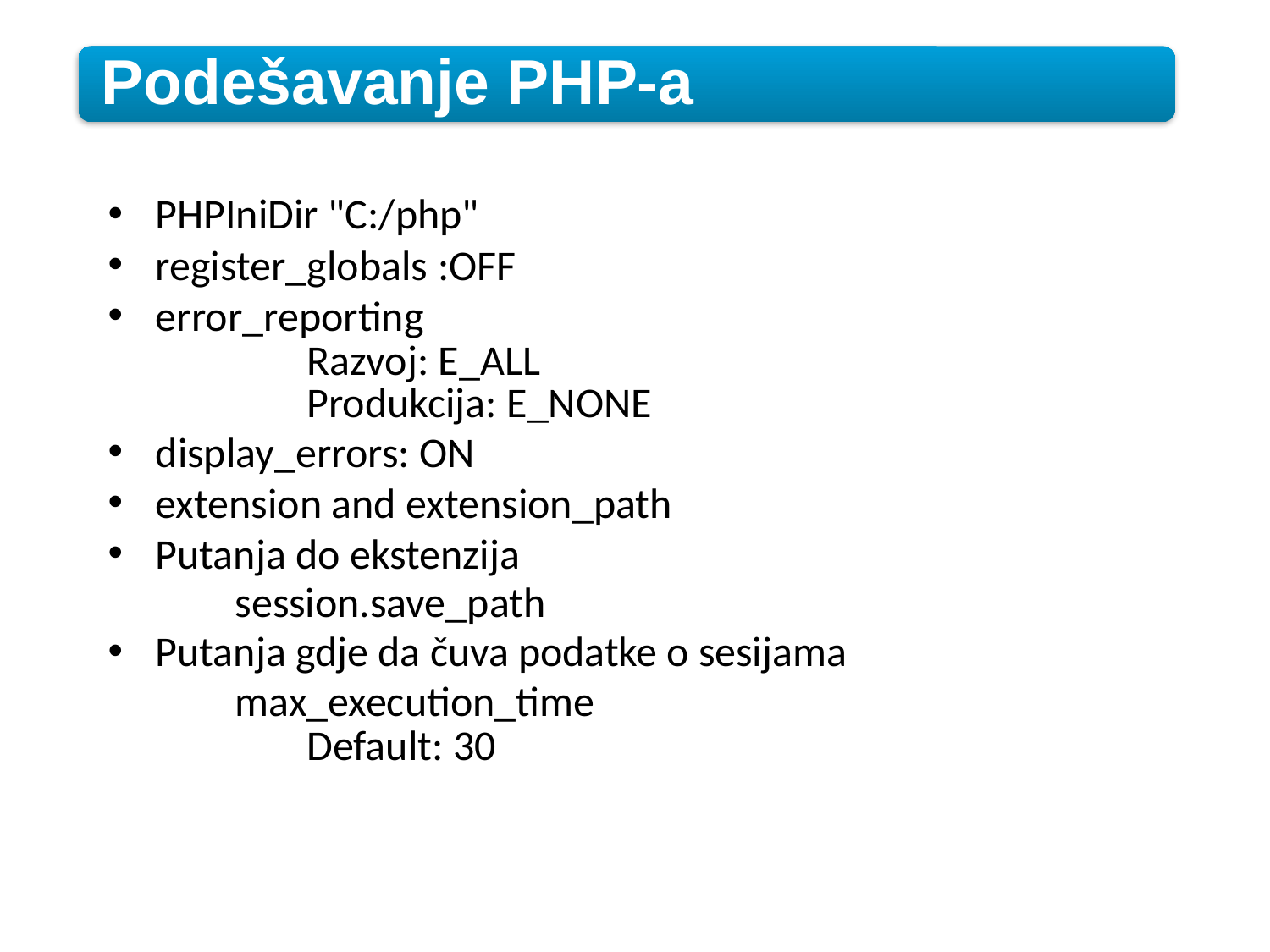

Podešavanje PHP-a
PHPIniDir "C:/php"
register_globals :OFF
error_reporting
	Razvoj: E_ALL
	Produkcija: E_NONE
display_errors: ON
extension and extension_path
Putanja do ekstenzija
	session.save_path
Putanja gdje da čuva podatke o sesijama
	max_execution_time
	Default: 30